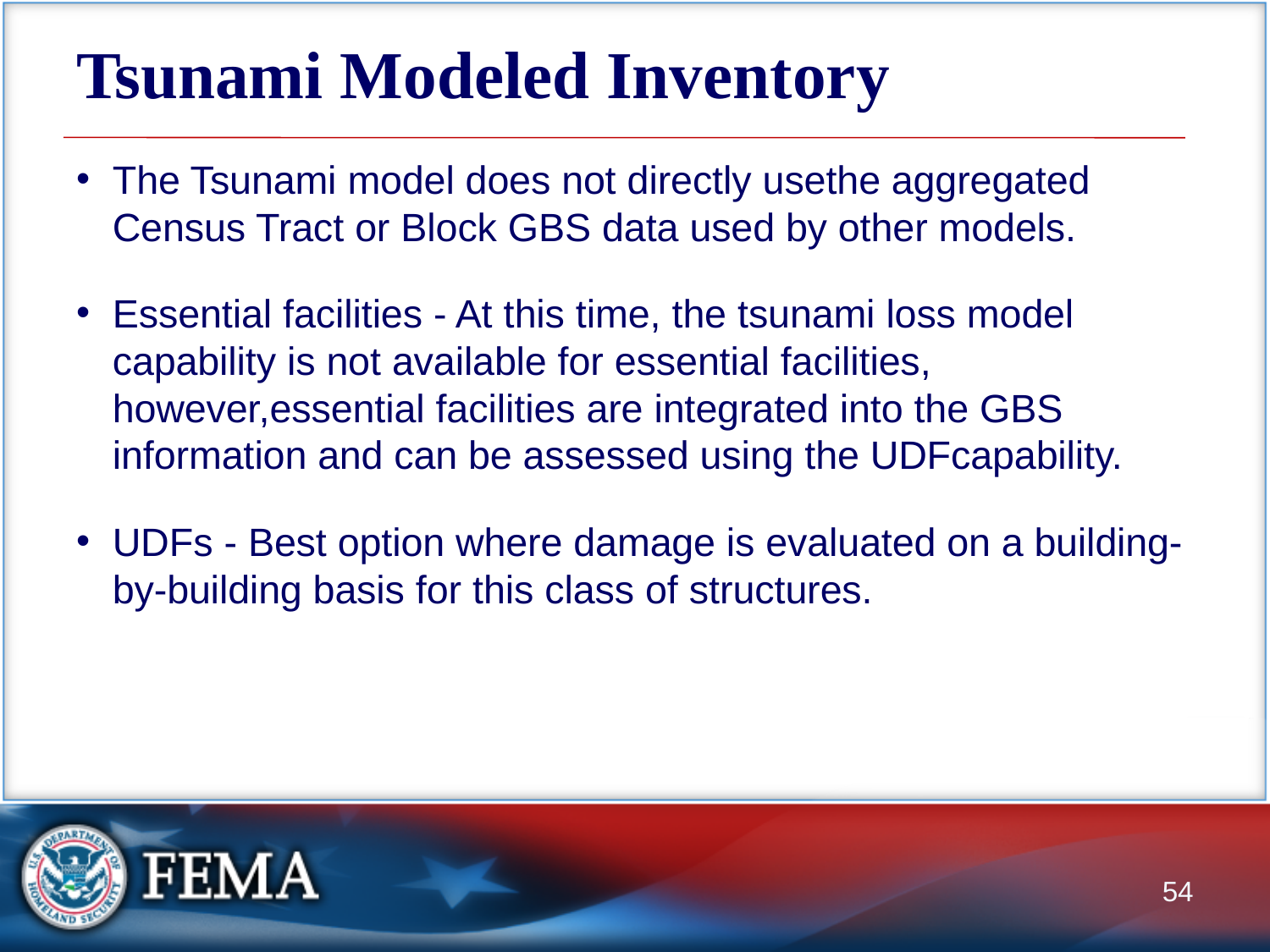

# Tsunami Modeled Inventory
The Tsunami model does not directly usethe aggregated Census Tract or Block GBS data used by other models.
Essential facilities - At this time, the tsunami loss model capability is not available for essential facilities, however,essential facilities are integrated into the GBS information and can be assessed using the UDFcapability.
UDFs - Best option where damage is evaluated on a building-by-building basis for this class of structures.

54